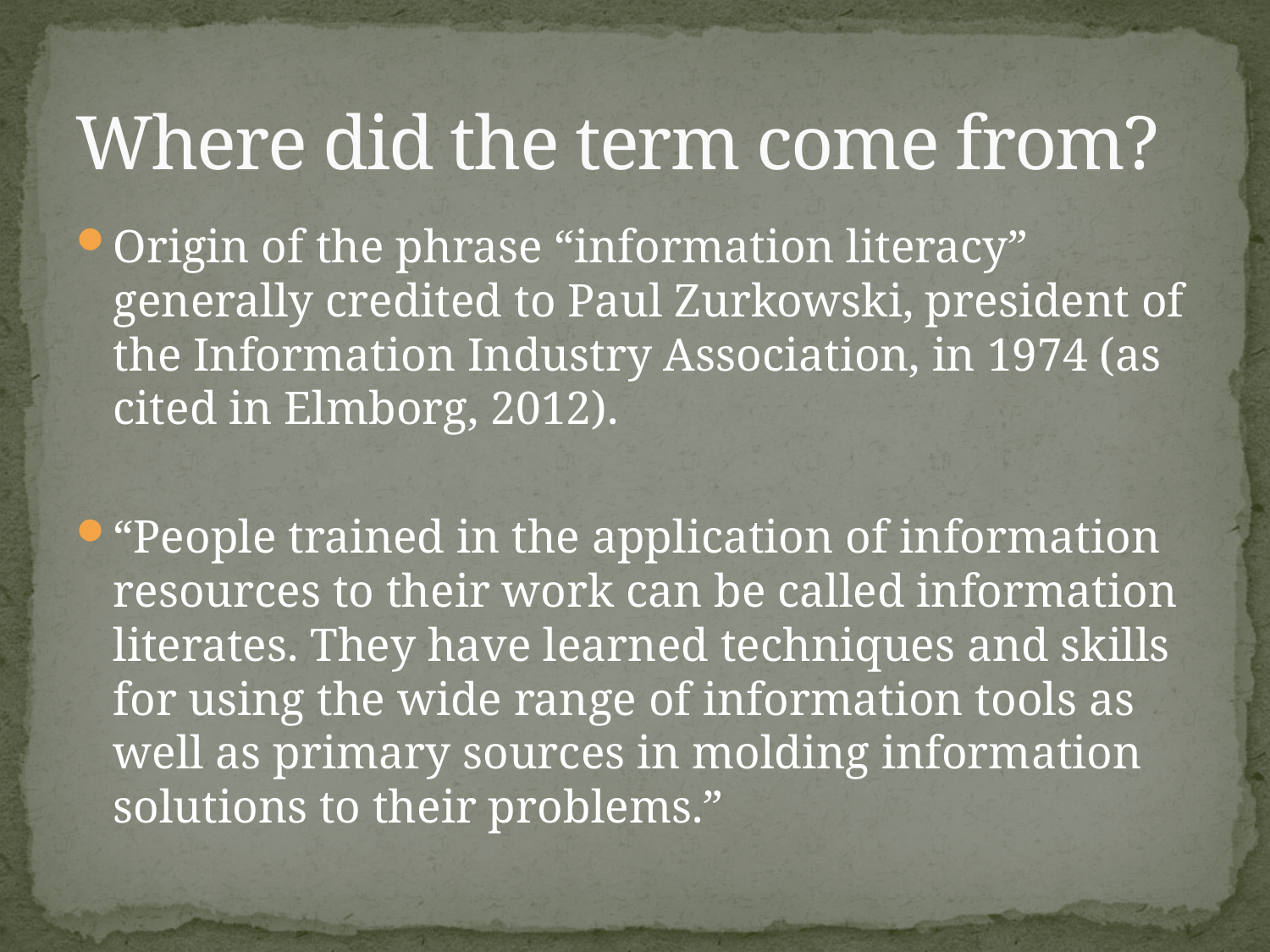

# Where did the term come from?
Origin of the phrase “information literacy” generally credited to Paul Zurkowski, president of the Information Industry Association, in 1974 (as cited in Elmborg, 2012).

“People trained in the application of information resources to their work can be called information literates. They have learned techniques and skills for using the wide range of information tools as well as primary sources in molding information solutions to their problems.”